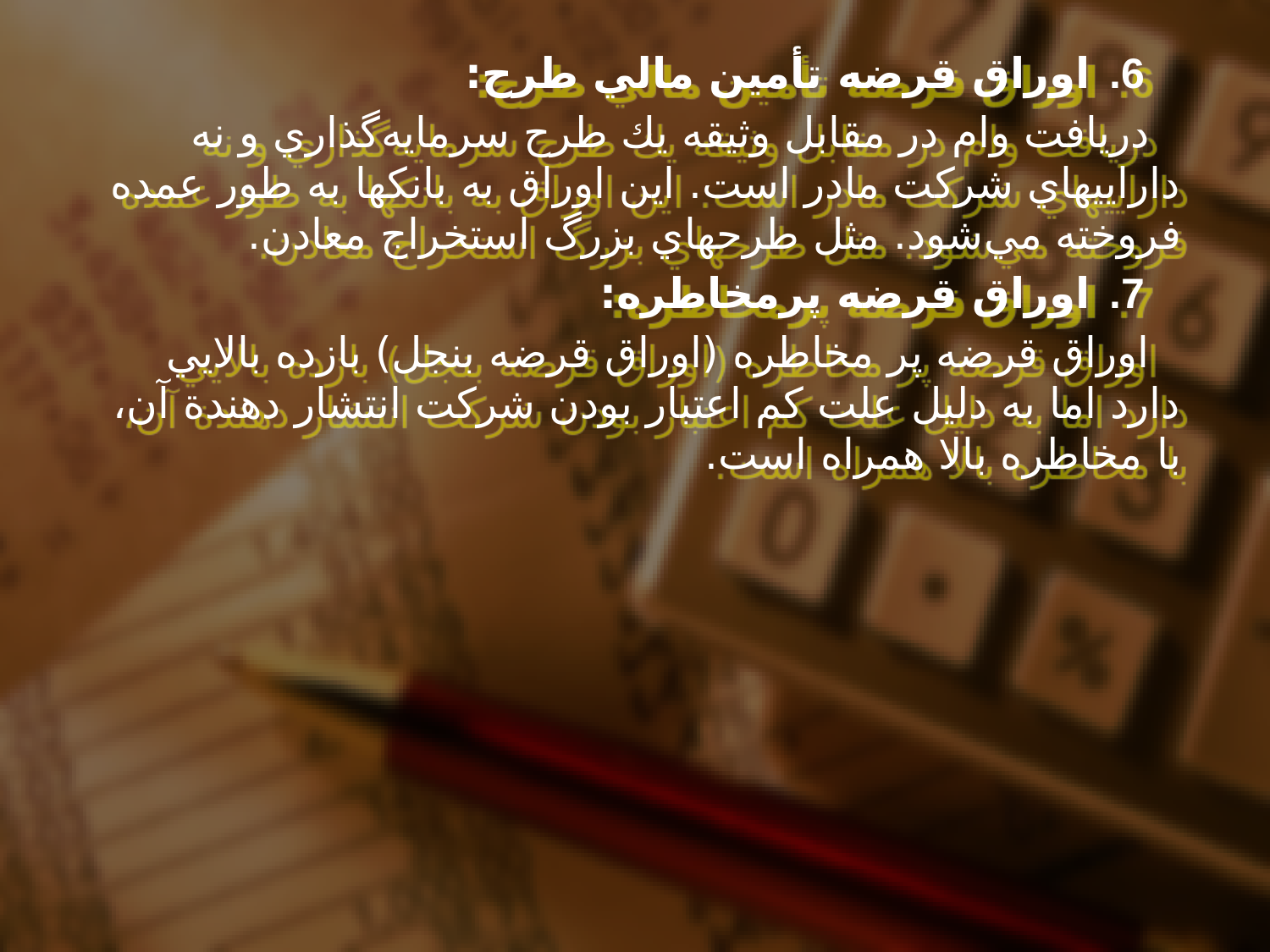

اوراق قرضه تأمين مالي طرح:
دريافت وام در مقابل وثيقه يك طرح سرمايه‌گذاري و نه داراييهاي شركت مادر است. اين اوراق به بانكها به طور عمده فروخته مي‌شود. مثل طرحهاي بزرگ استخراج معادن.
 اوراق قرضه پرمخاطره:
اوراق قرضه پر مخاطره (اوراق قرضه بنجل) بازده بالايي دارد اما به دليل علت كم اعتبار بودن شركت انتشار دهندة آن، با مخاطره بالا همراه است.